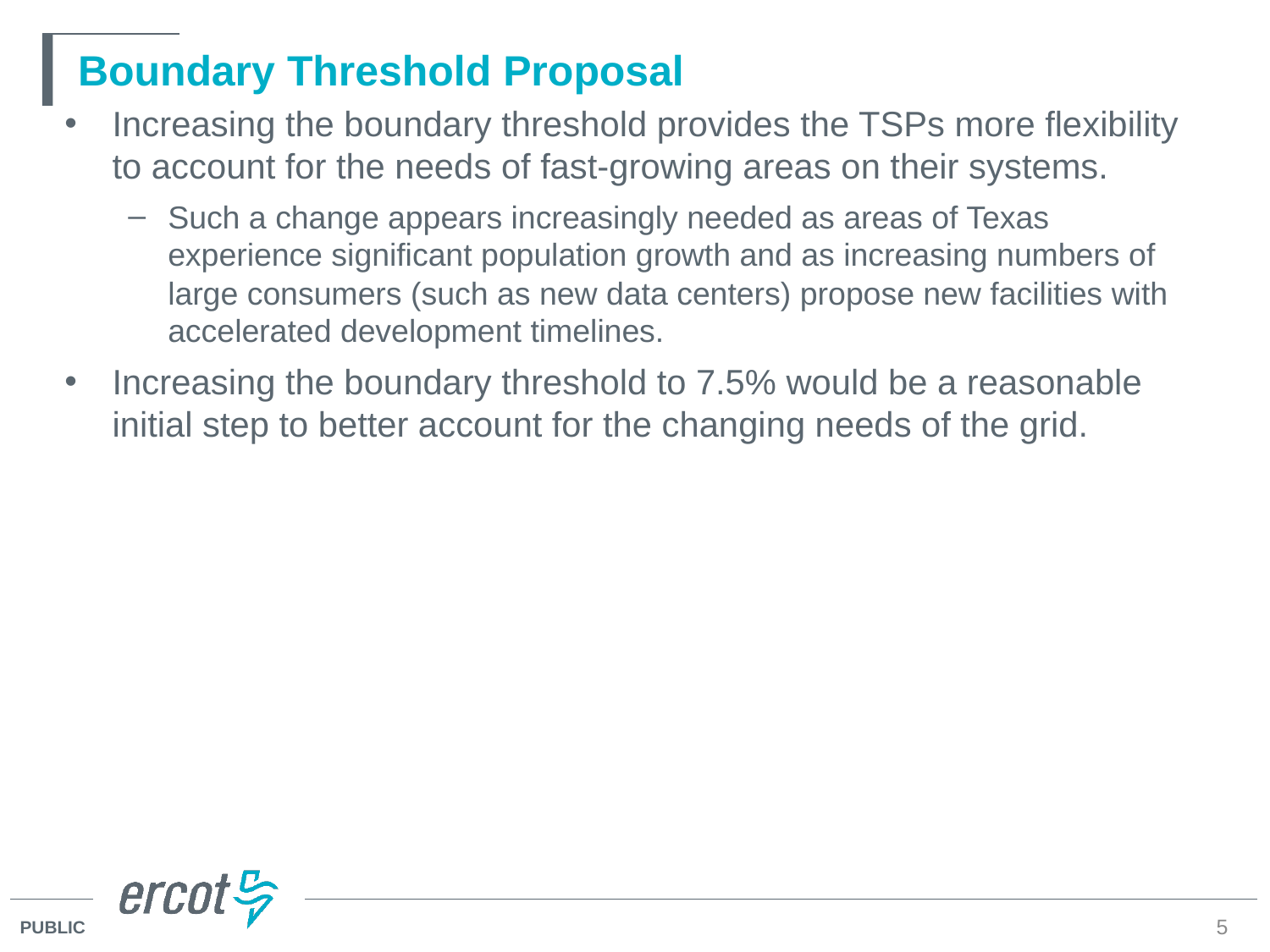

# Boundary Threshold Proposal
Increasing the boundary threshold provides the TSPs more flexibility to account for the needs of fast-growing areas on their systems.
Such a change appears increasingly needed as areas of Texas experience significant population growth and as increasing numbers of large consumers (such as new data centers) propose new facilities with accelerated development timelines.
Increasing the boundary threshold to 7.5% would be a reasonable initial step to better account for the changing needs of the grid.
5